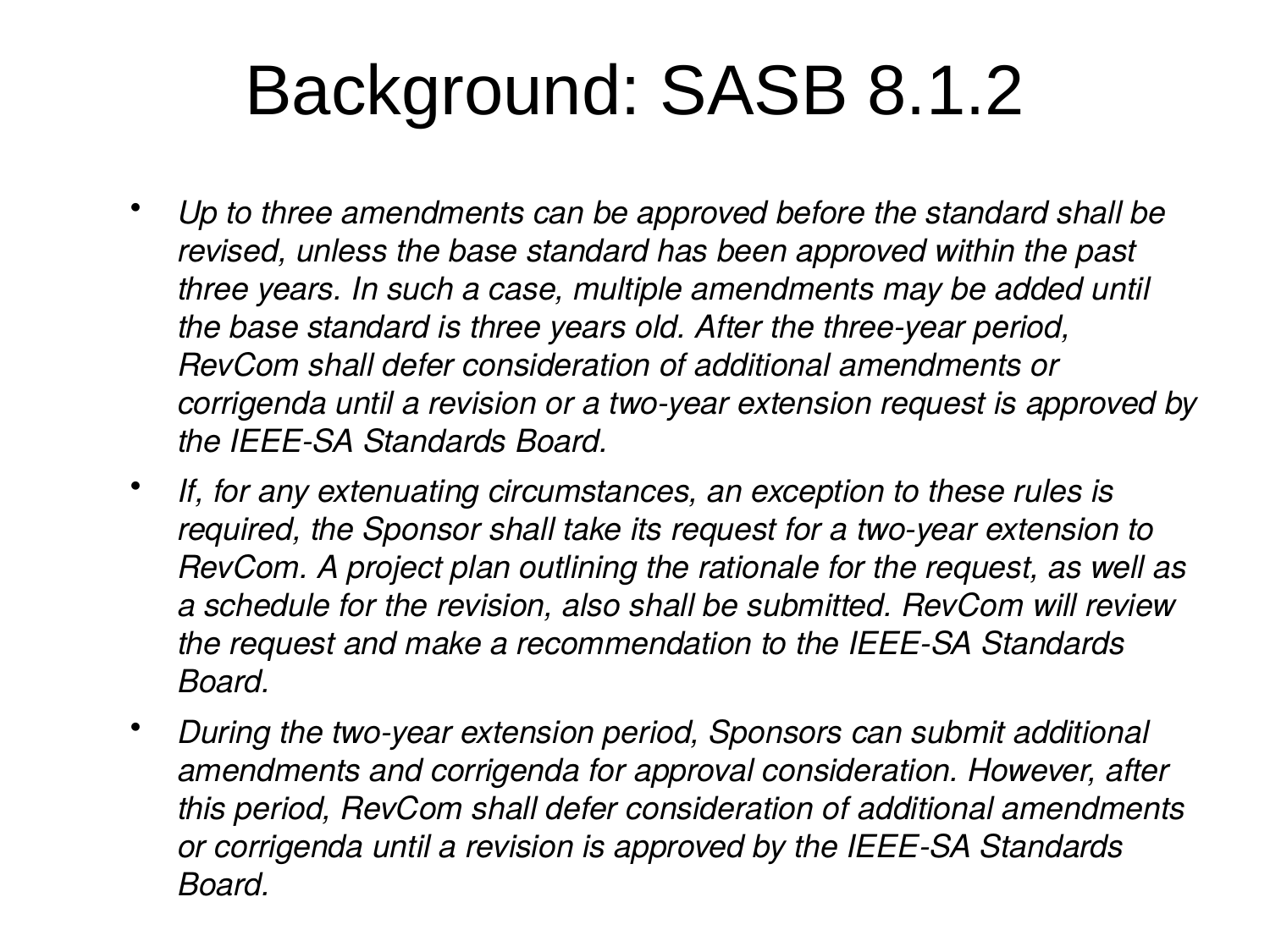

# Background: SASB 8.1.2
Up to three amendments can be approved before the standard shall be revised, unless the base standard has been approved within the past three years. In such a case, multiple amendments may be added until the base standard is three years old. After the three-year period, RevCom shall defer consideration of additional amendments or corrigenda until a revision or a two-year extension request is approved by the IEEE-SA Standards Board.
If, for any extenuating circumstances, an exception to these rules is required, the Sponsor shall take its request for a two-year extension to RevCom. A project plan outlining the rationale for the request, as well as a schedule for the revision, also shall be submitted. RevCom will review the request and make a recommendation to the IEEE-SA Standards Board.
During the two-year extension period, Sponsors can submit additional amendments and corrigenda for approval consideration. However, after this period, RevCom shall defer consideration of additional amendments or corrigenda until a revision is approved by the IEEE-SA Standards Board.